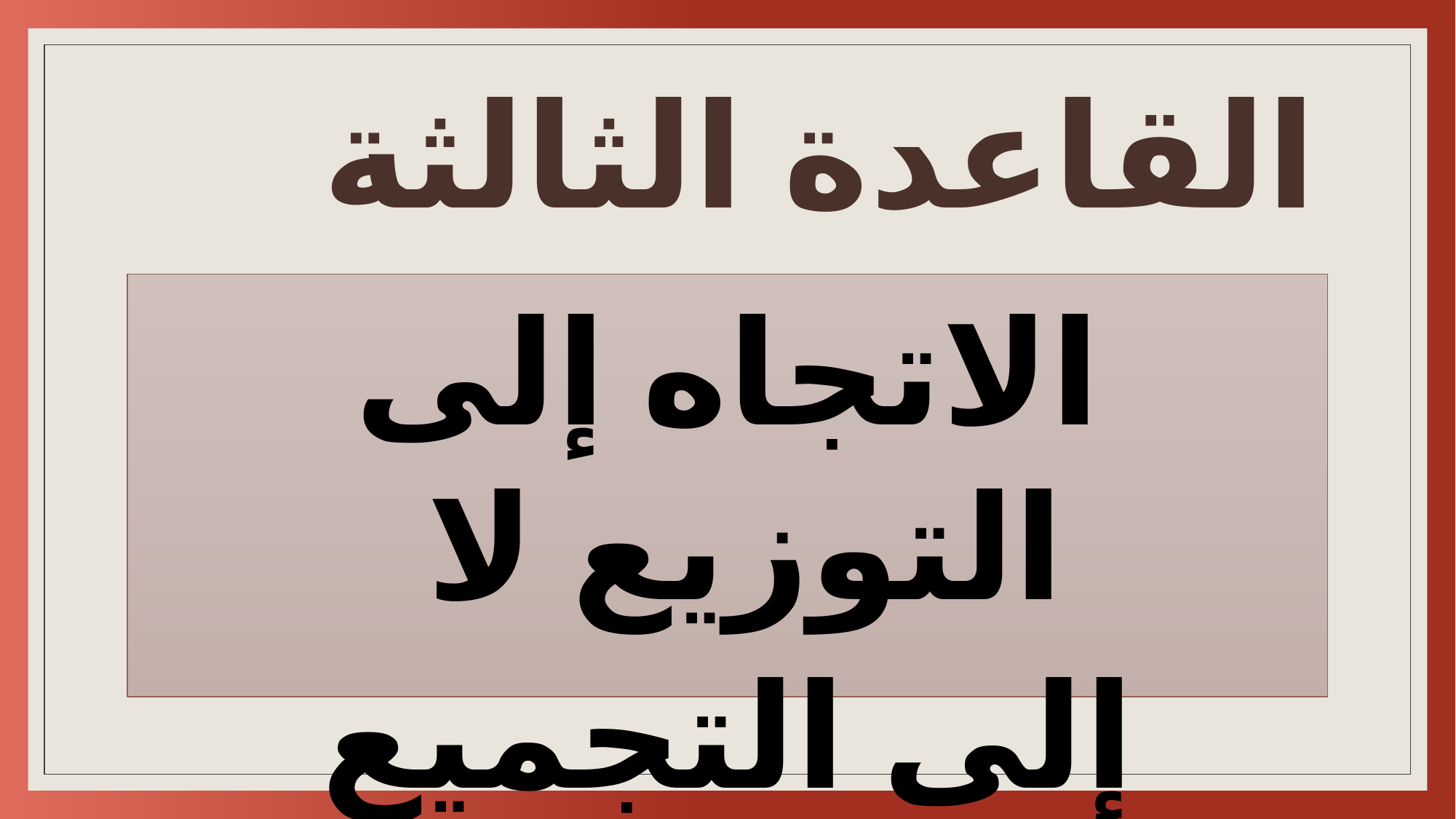

# القاعدة الثالثة
الاتجاه إلى التوزيع لا
إلى التجميع